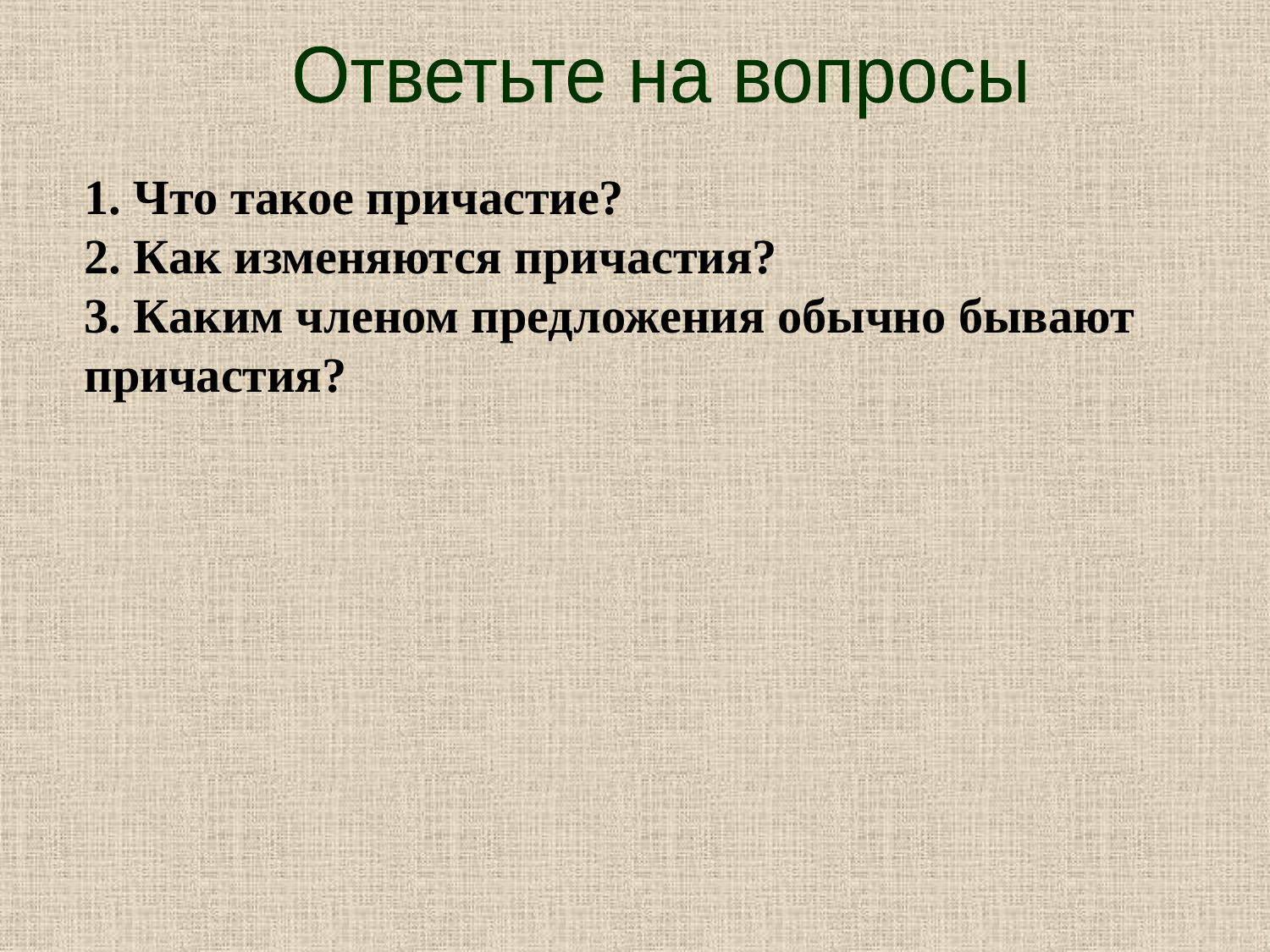

Ответьте на вопросы
1. Что такое причастие?
2. Как изменяются причастия?
3. Каким членом предложения обычно бывают причастия?